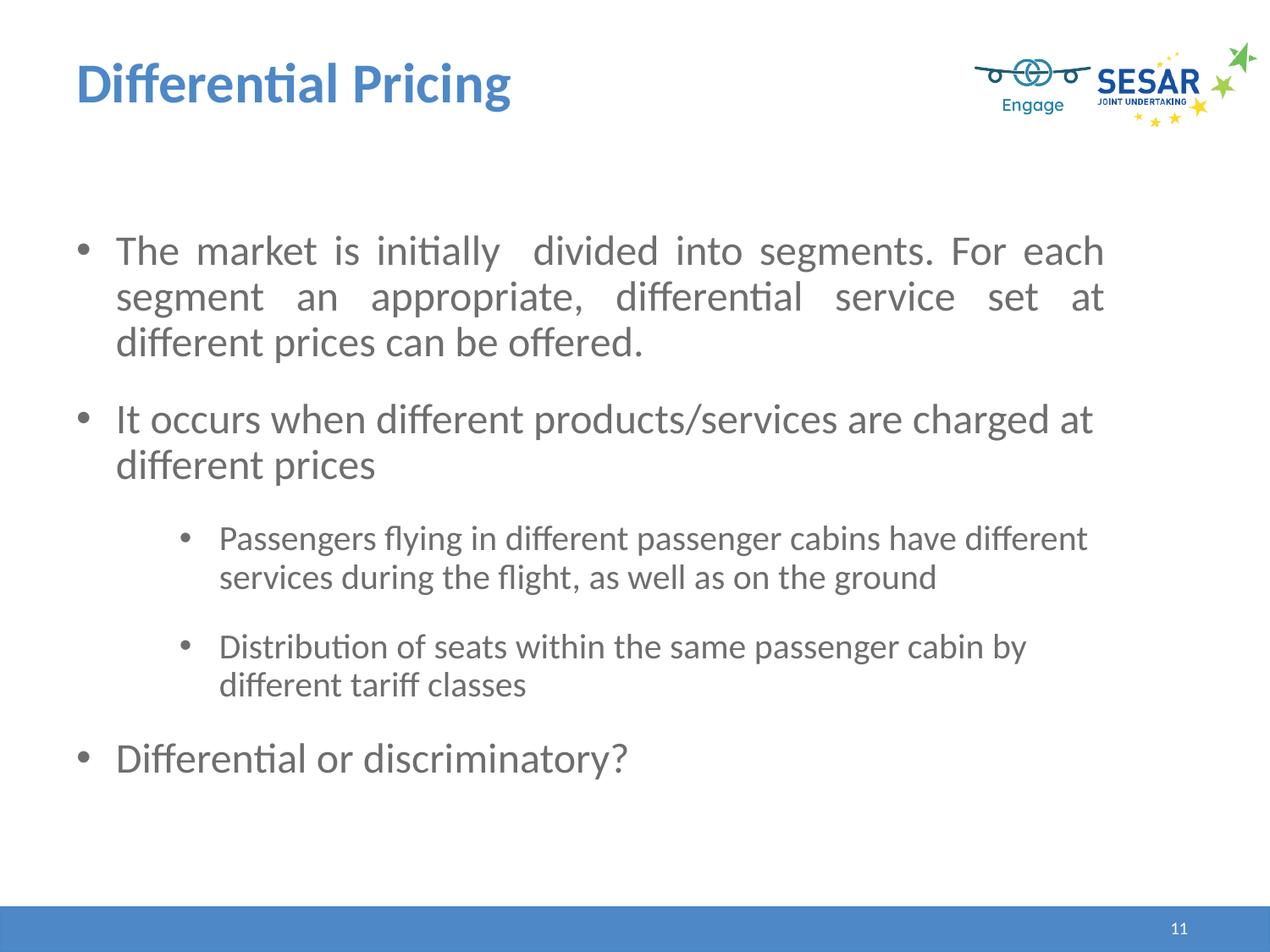

# Differential Pricing
The market is initially  divided into segments. For each segment an appropriate, differential service set at different prices can be offered.
It occurs when different products/services are charged at different prices
Passengers flying in different passenger cabins have different services during the flight, as well as on the ground
Distribution of seats within the same passenger cabin by different tariff classes
Differential or discriminatory?
11